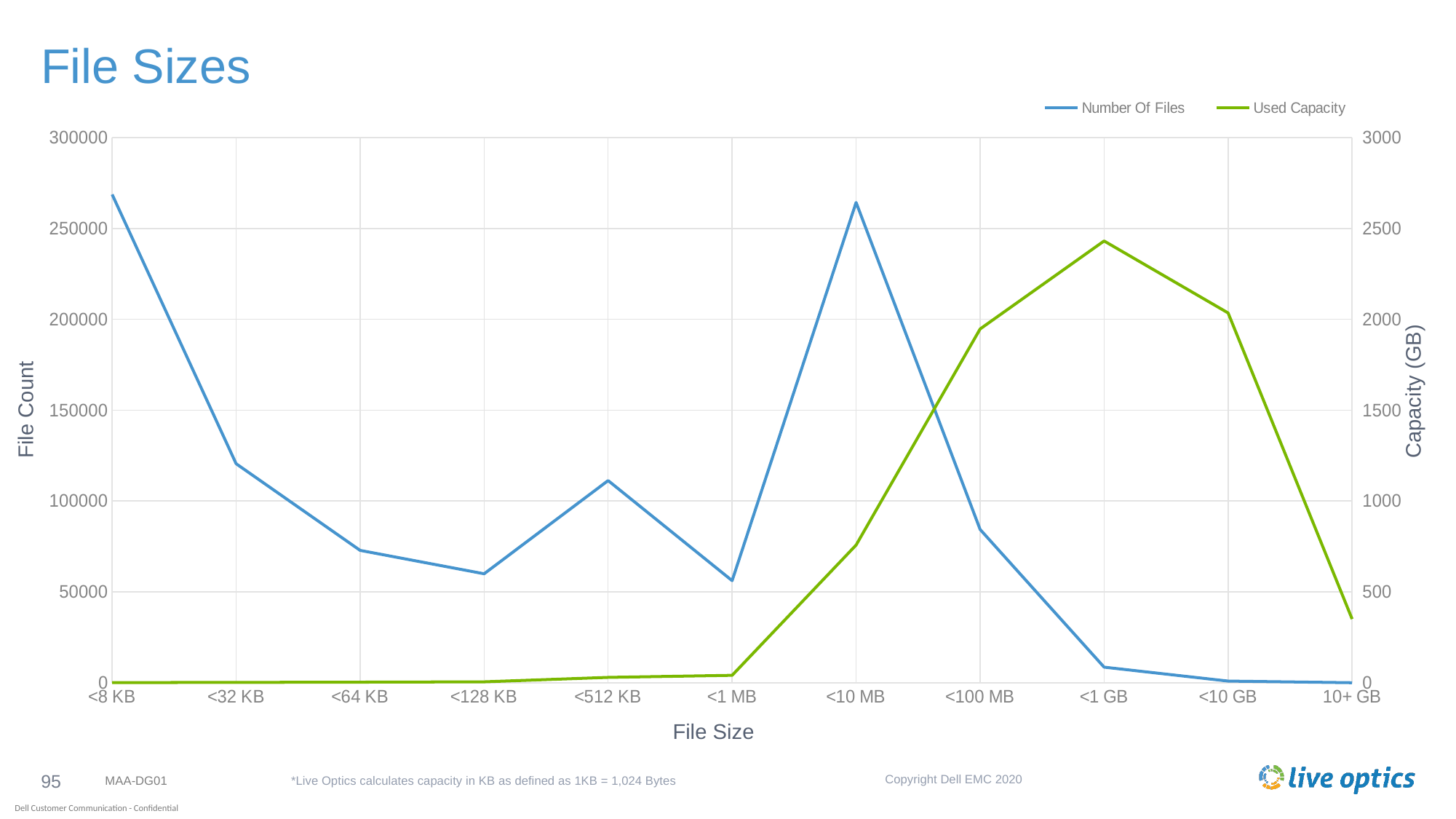

# File Sizes

### Chart

| Category | Number Of Files | Used Capacity |
|---|---|---|
| <8 KB | 268761.0 | 0.91 |
| <32 KB | 120542.0 | 1.81 |
| <64 KB | 72845.0 | 3.23 |
| <128 KB | 59973.0 | 5.19 |
| <512 KB | 111260.0 | 29.51 |
| <1 MB | 56185.0 | 40.77 |
| <10 MB | 264366.0 | 757.7 |
| <100 MB | 84361.0 | 1947.2 |
| <1 GB | 8576.0 | 2431.5 |
| <10 GB | 911.0 | 2035.5 |
| 10+ GB | 21.0 | 350.83 |
Capacity (GB)
File Count
File Size